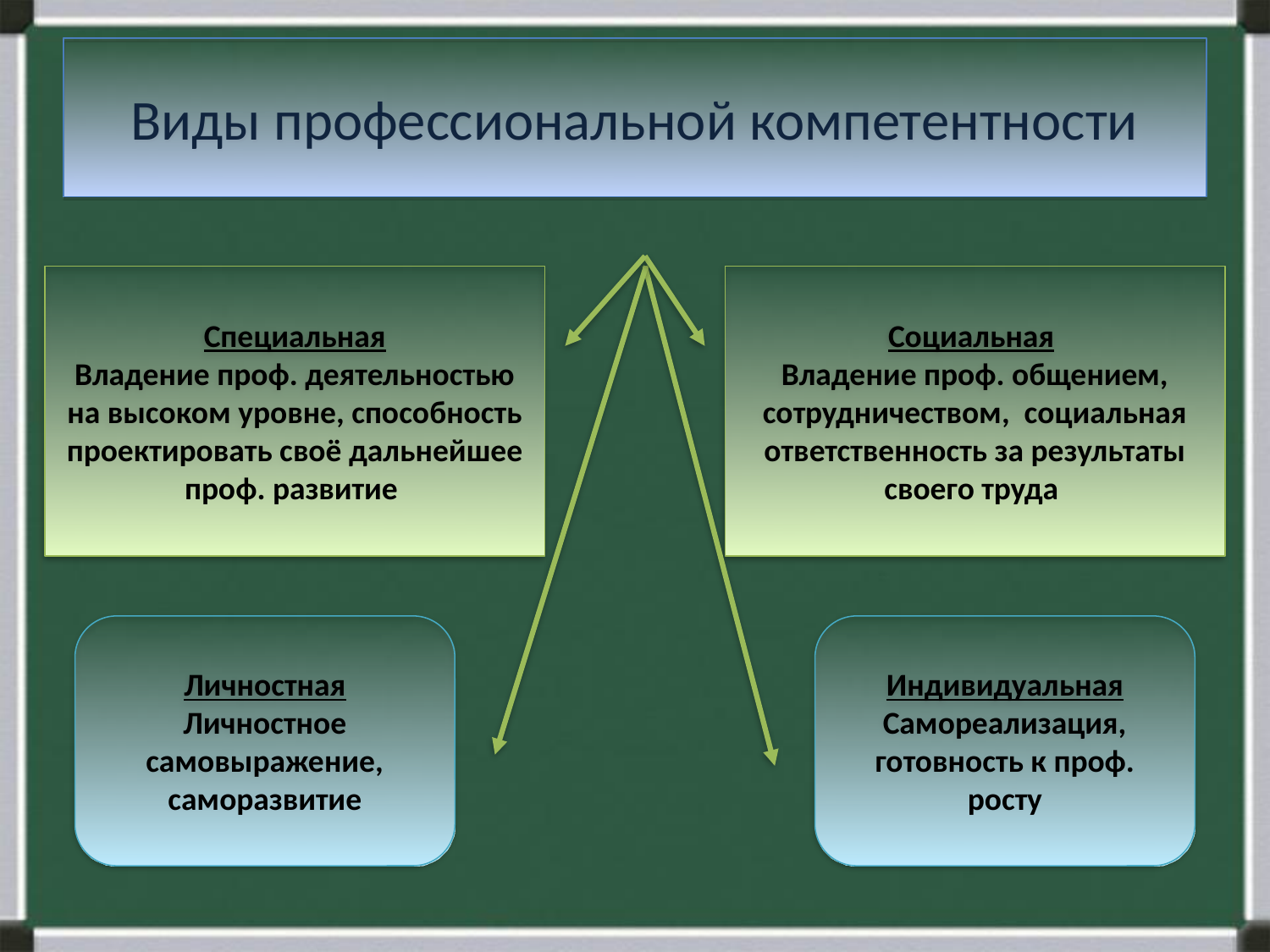

Виды профессиональной компетентности

Специальная
Владение проф. деятельностью на высоком уровне, способность проектировать своё дальнейшее проф. развитие
Социальная
Владение проф. общением, сотрудничеством,  социальная ответственность за результаты своего труда

Личностная
Личностное самовыражение, саморазвитие
Индивидуальная
Самореализация, готовность к проф. росту